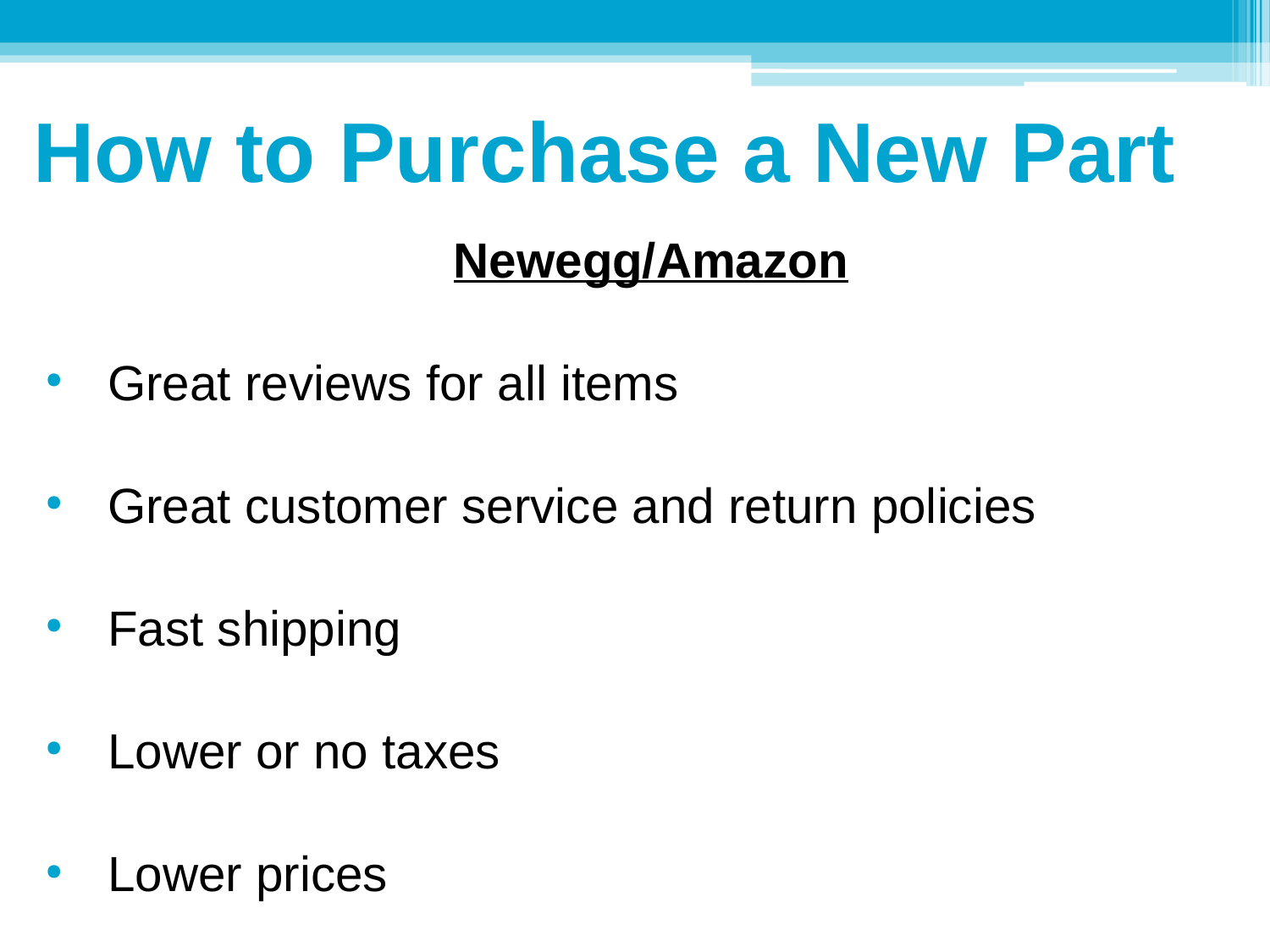

# How to Purchase a New Part
Newegg/Amazon

Great reviews for all items

Great customer service and return policies

Fast shipping

Lower or no taxes

Lower prices